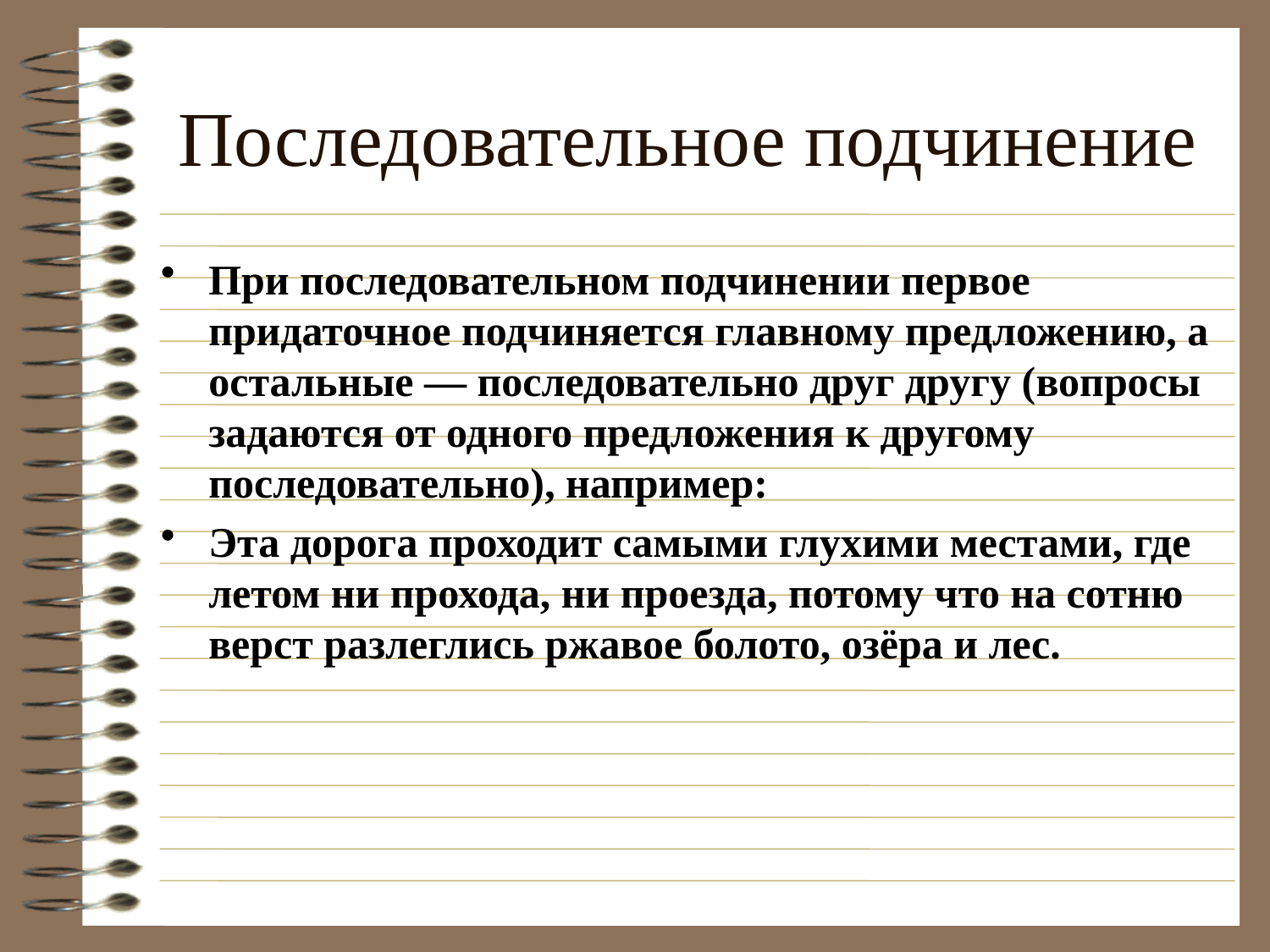

# Последовательное подчинение
При последовательном подчинении первое придаточное подчиняется главному предложению, а остальные — последовательно друг другу (вопросы задаются от одного предложения к другому последовательно), например:
Эта дорога проходит самыми глухими местами, где летом ни прохода, ни проезда, потому что на сотню верст разлеглись ржавое болото, озёра и лес.